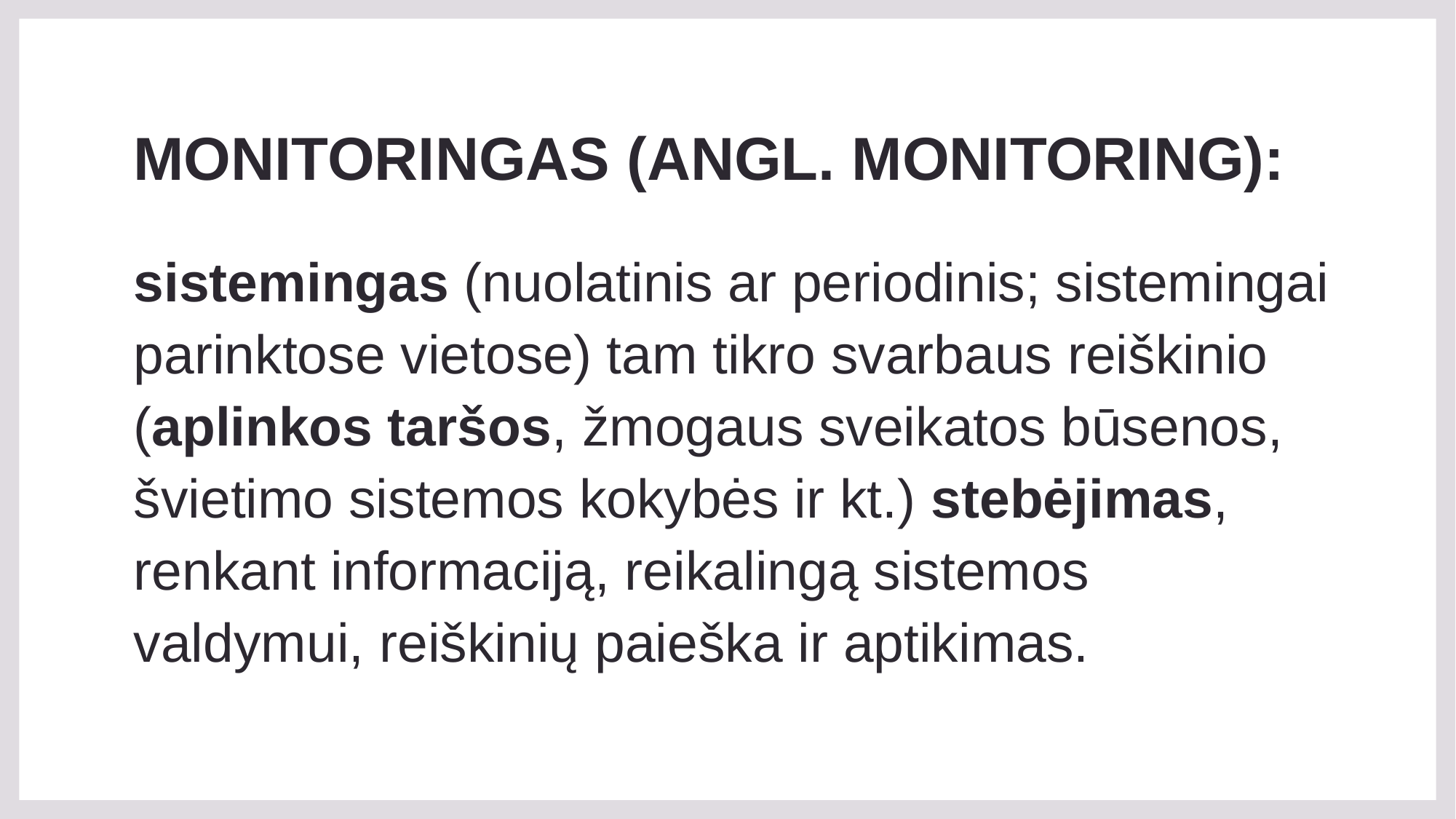

# MONITORINGAS (ANGL. MONITORING):
sistemingas (nuolatinis ar periodinis; sistemingai parinktose vietose) tam tikro svarbaus reiškinio (aplinkos taršos, žmogaus sveikatos būsenos, švietimo sistemos kokybės ir kt.) stebėjimas, renkant informaciją, reikalingą sistemos valdymui, reiškinių paieška ir aptikimas.